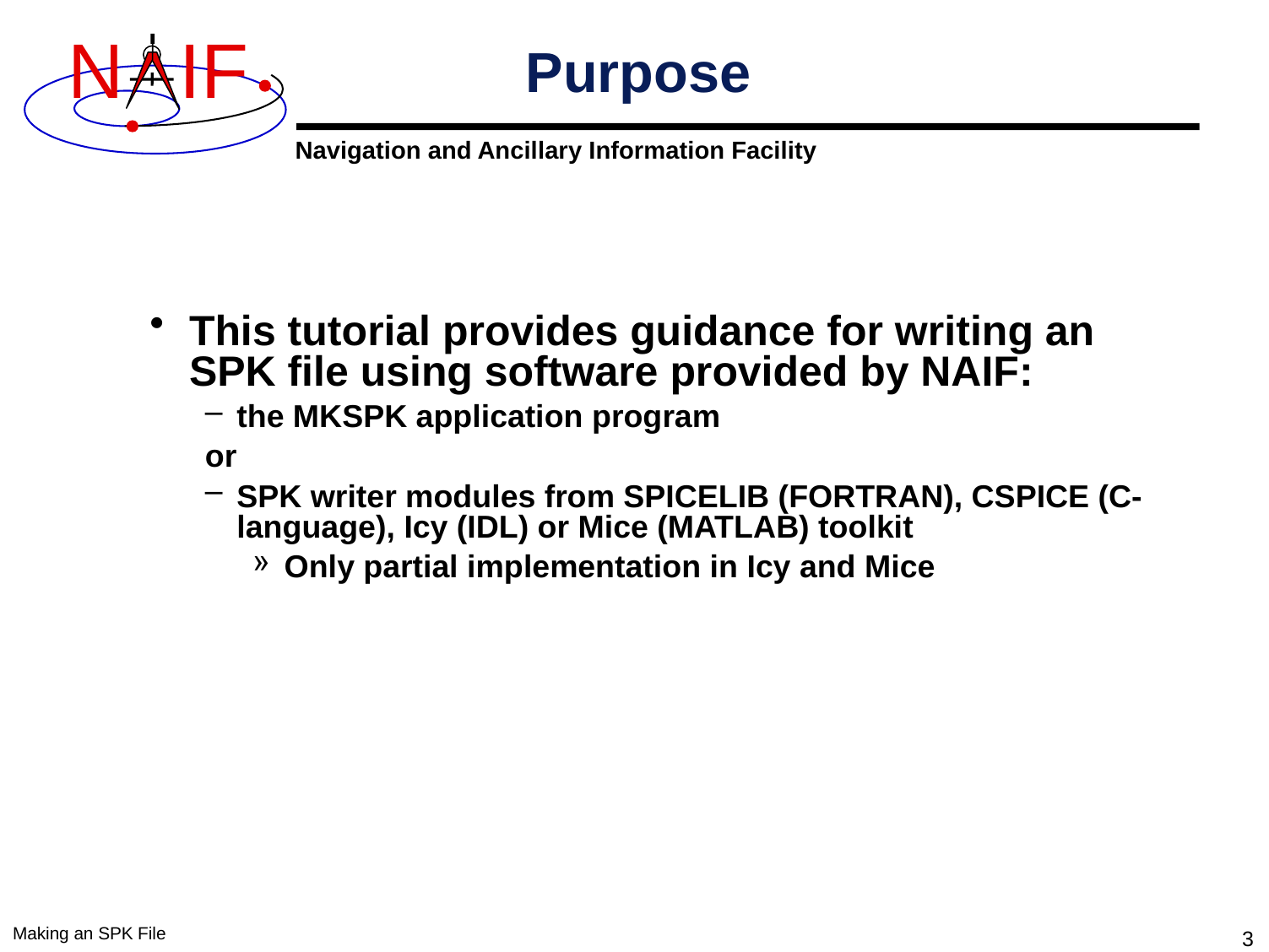

# Purpose
This tutorial provides guidance for writing an SPK file using software provided by NAIF:
the MKSPK application program
or
SPK writer modules from SPICELIB (FORTRAN), CSPICE (C-language), Icy (IDL) or Mice (MATLAB) toolkit
Only partial implementation in Icy and Mice
Making an SPK File
3